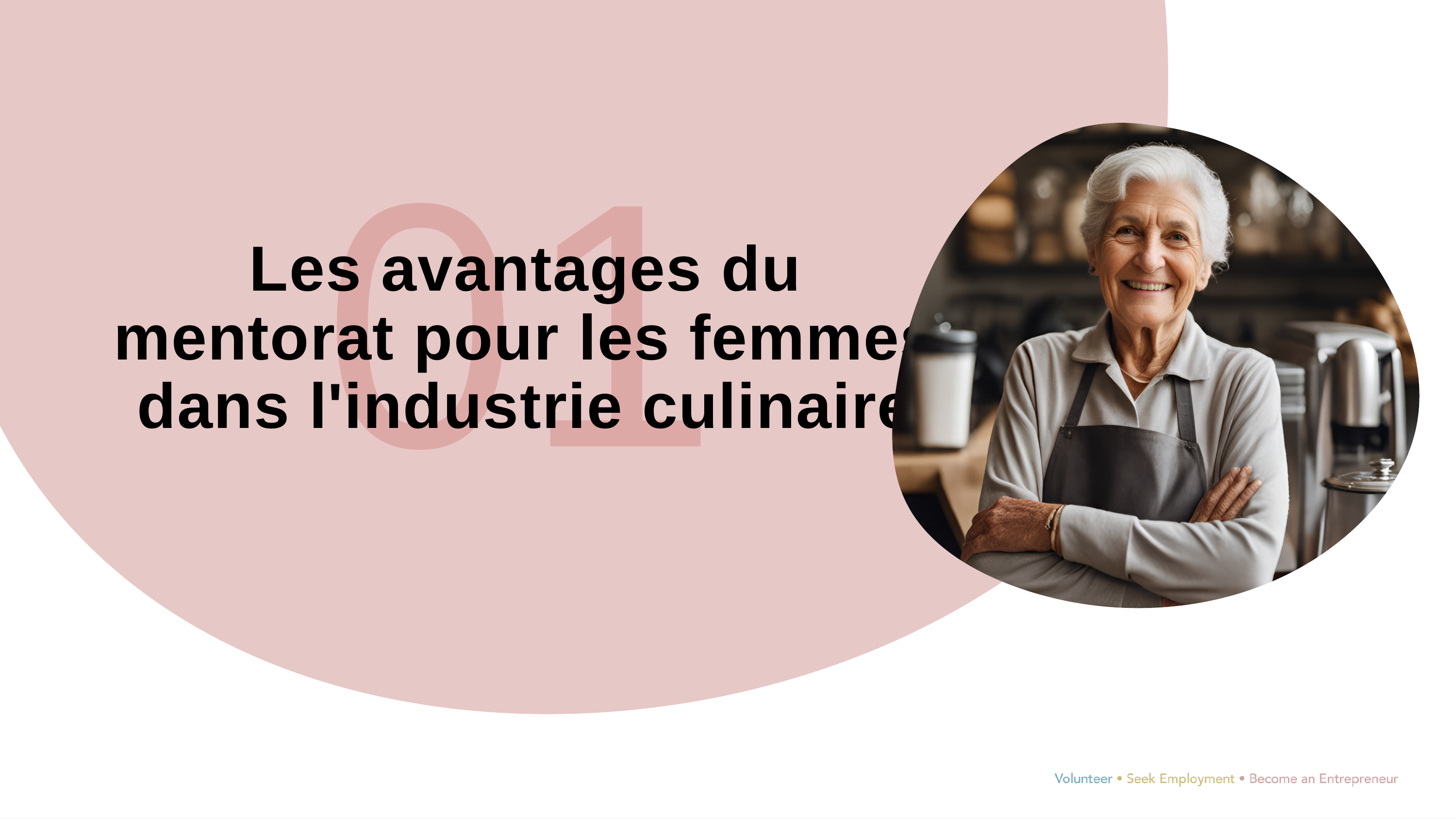

01
Les avantages du mentorat pour les femmes dans l'industrie culinaire